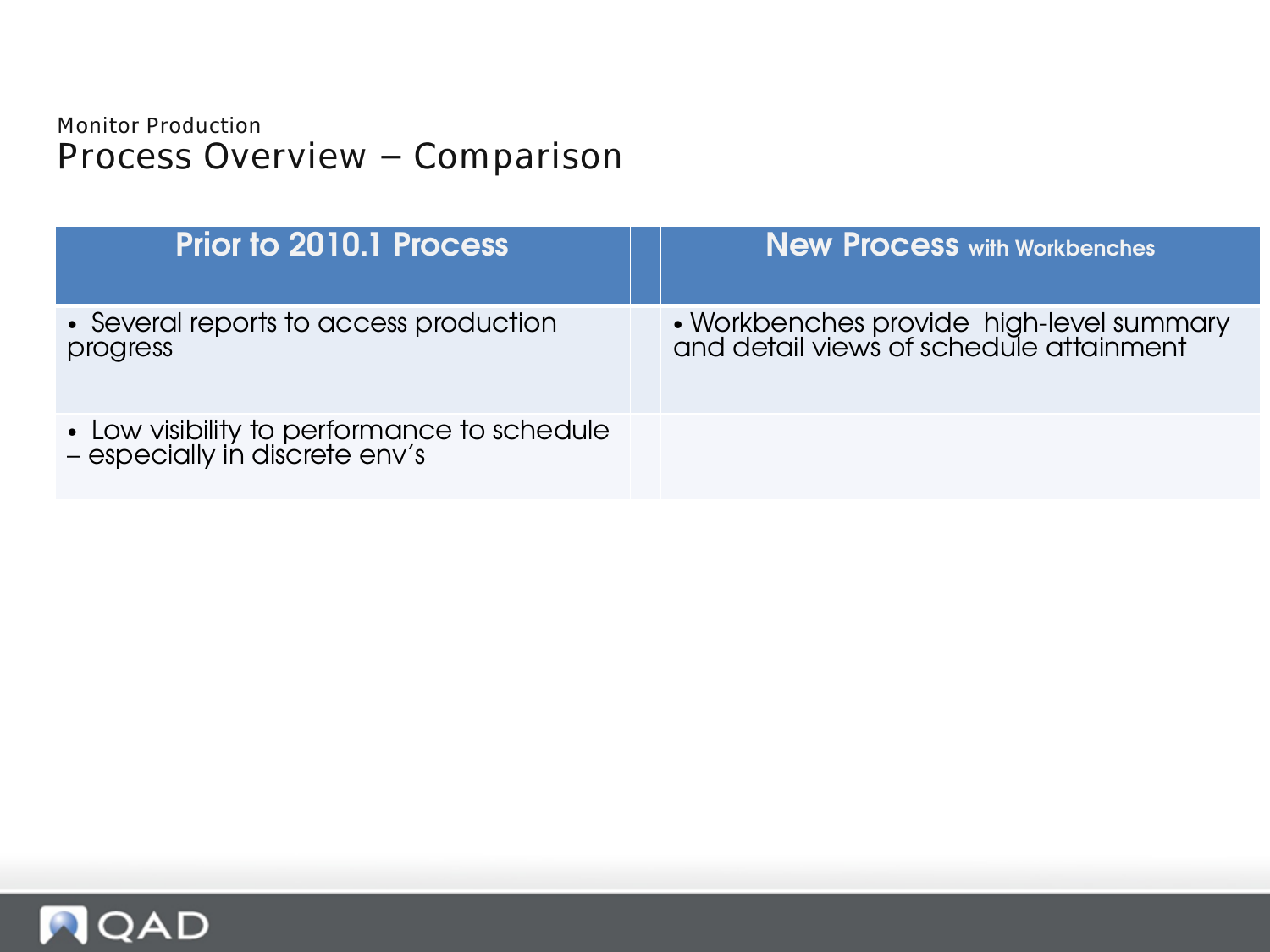

Monitor Production
Process Overview – Comparison
| Prior to 2010.1 Process |  | New Process with Workbenches |
| --- | --- | --- |
| Several reports to access production progress |  | Workbenches provide high-level summary and detail views of schedule attainment |
| Low visibility to performance to schedule – especially in discrete env’s |  |  |